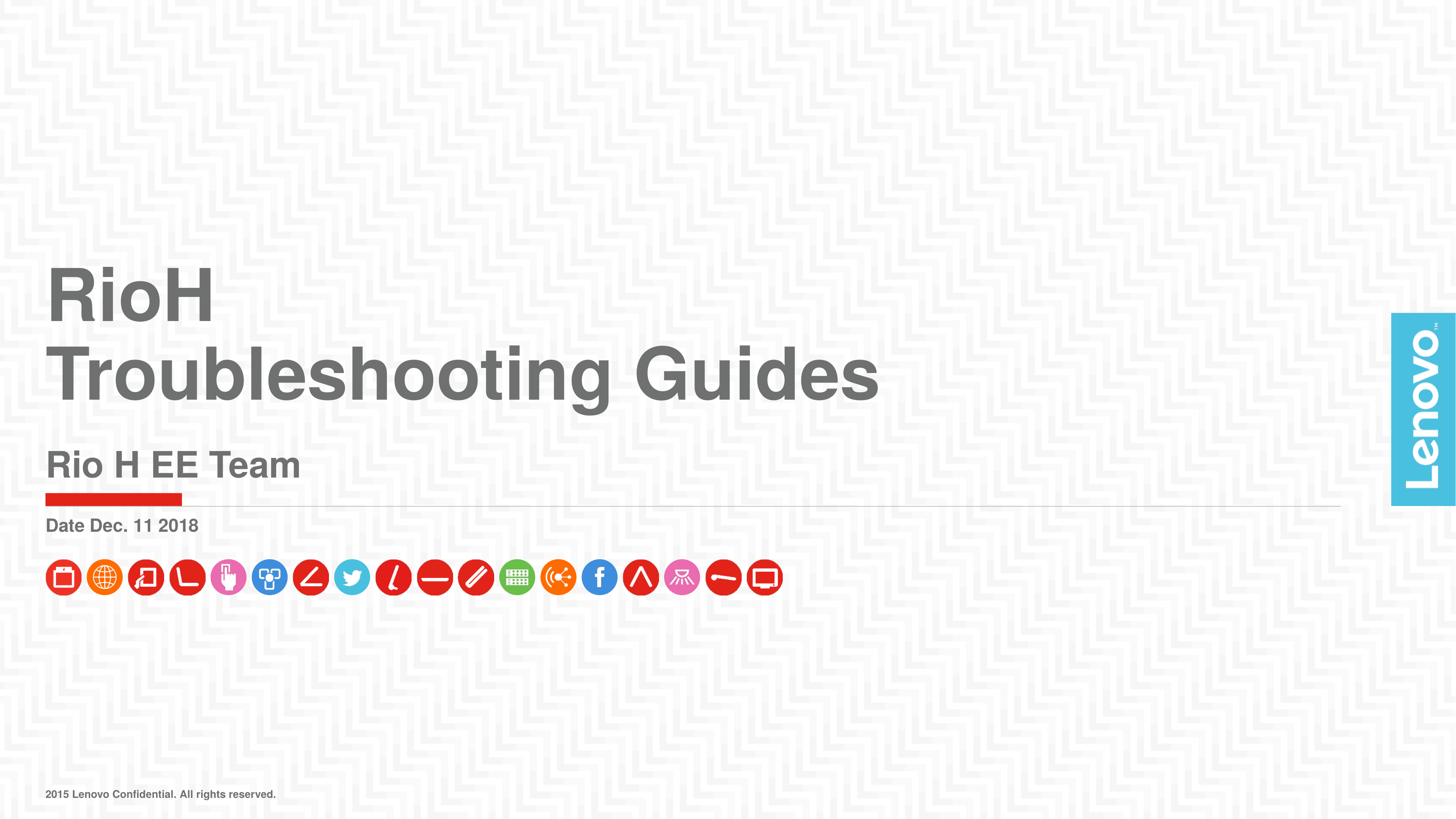

# RioH
Troubleshooting Guides
Rio H EE Team
Date Dec. 11 2018